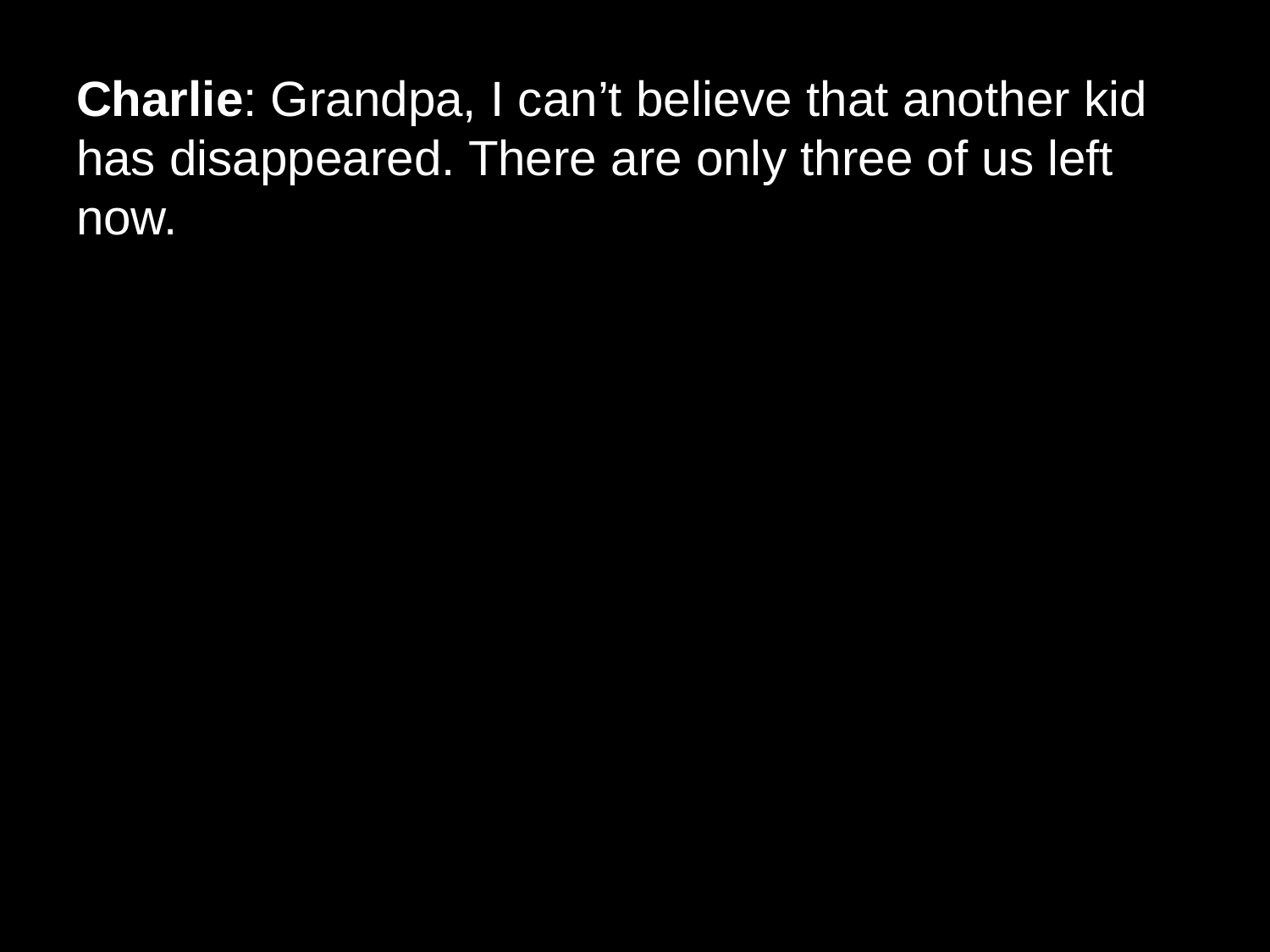

# Charlie: Grandpa, I can’t believe that another kid has disappeared. There are only three of us left now.